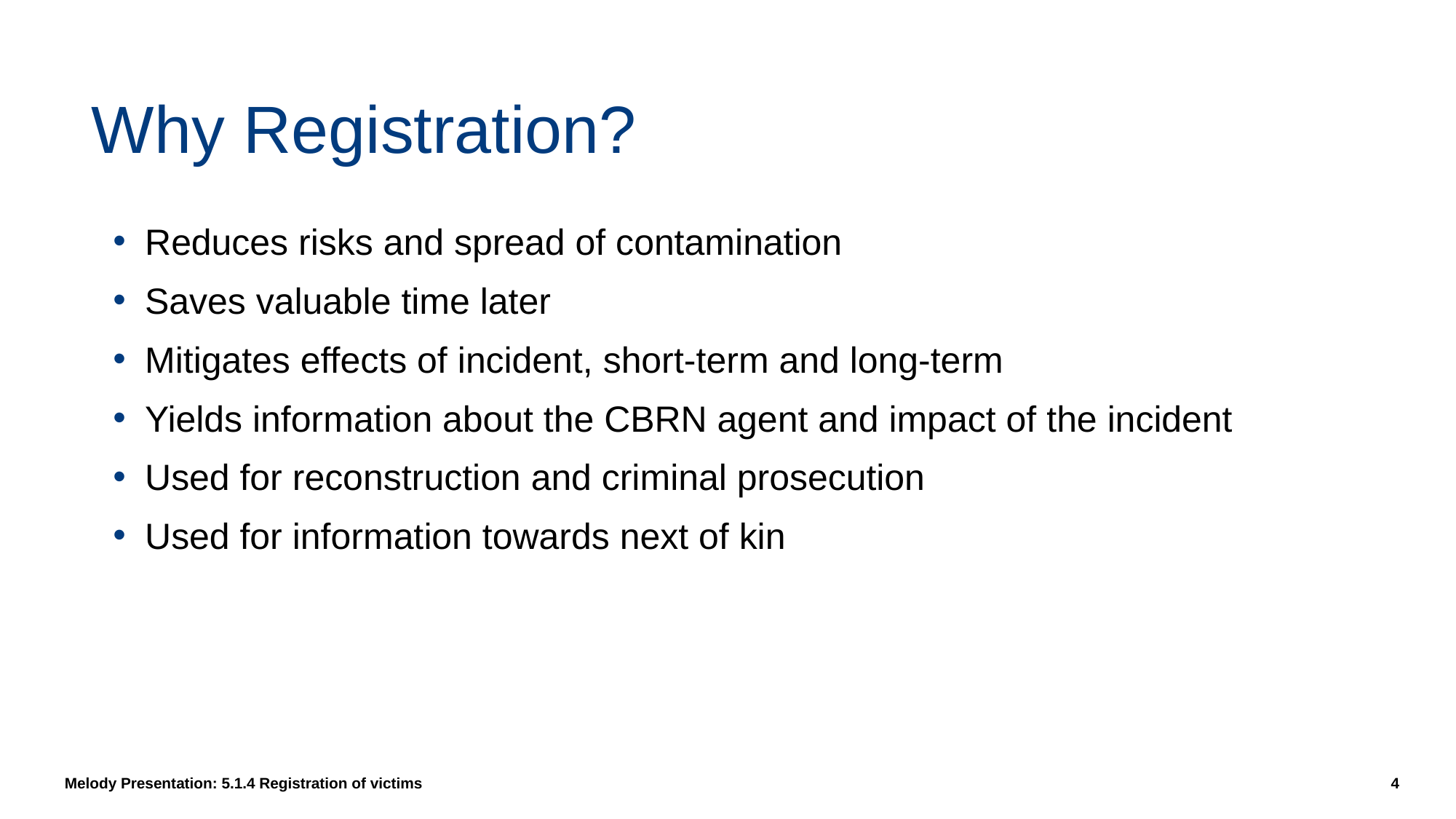

# Why Registration?
Reduces risks and spread of contamination
Saves valuable time later
Mitigates effects of incident, short-term and long-term
Yields information about the CBRN agent and impact of the incident
Used for reconstruction and criminal prosecution
Used for information towards next of kin
Melody Presentation: 5.1.4 Registration of victims
4